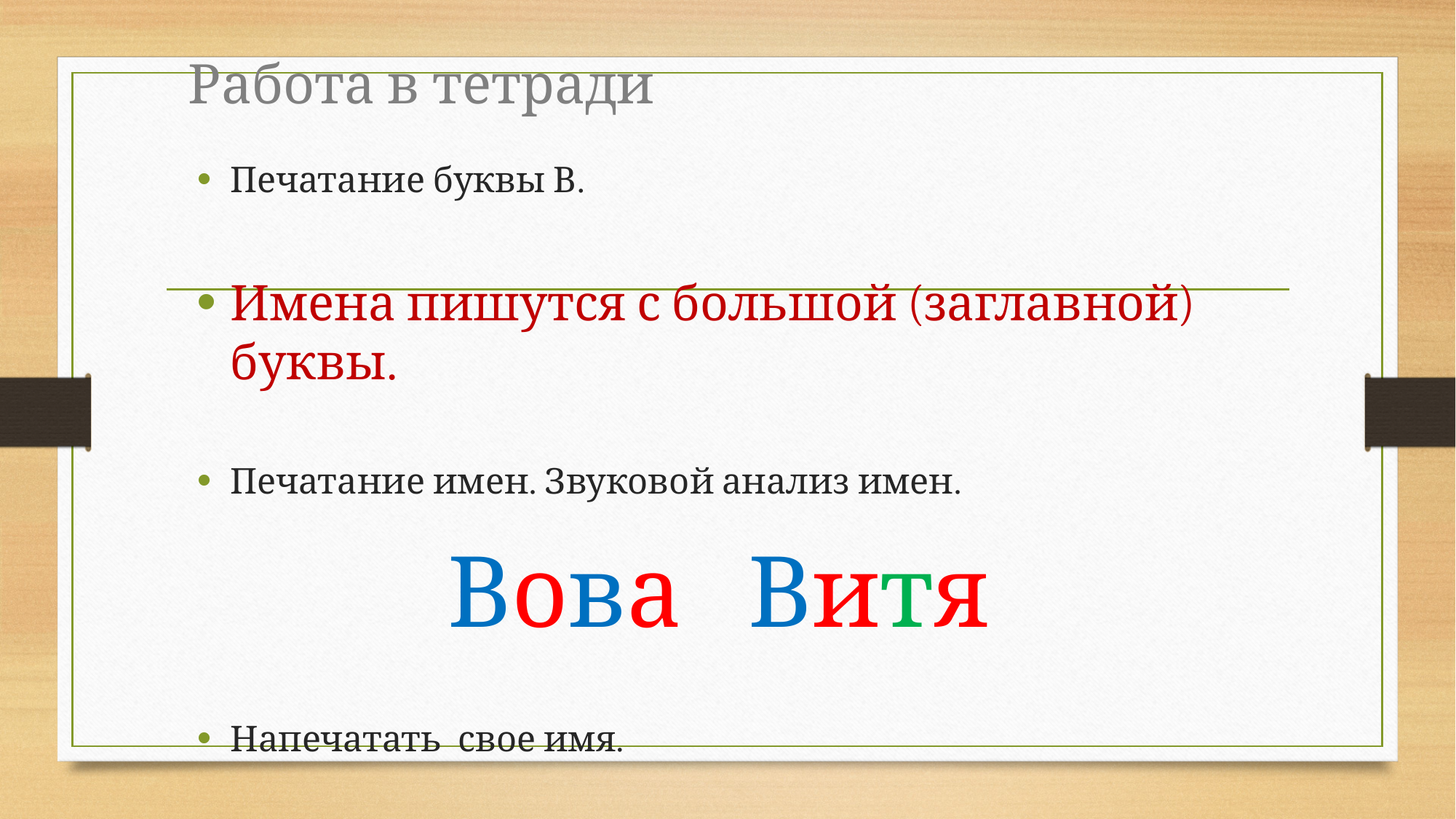

# Работа в тетради
Печатание буквы В.

Имена пишутся с большой (заглавной) буквы.

Печатание имен. Звуковой анализ имен.
Вова   Витя

Напечатать  свое имя.